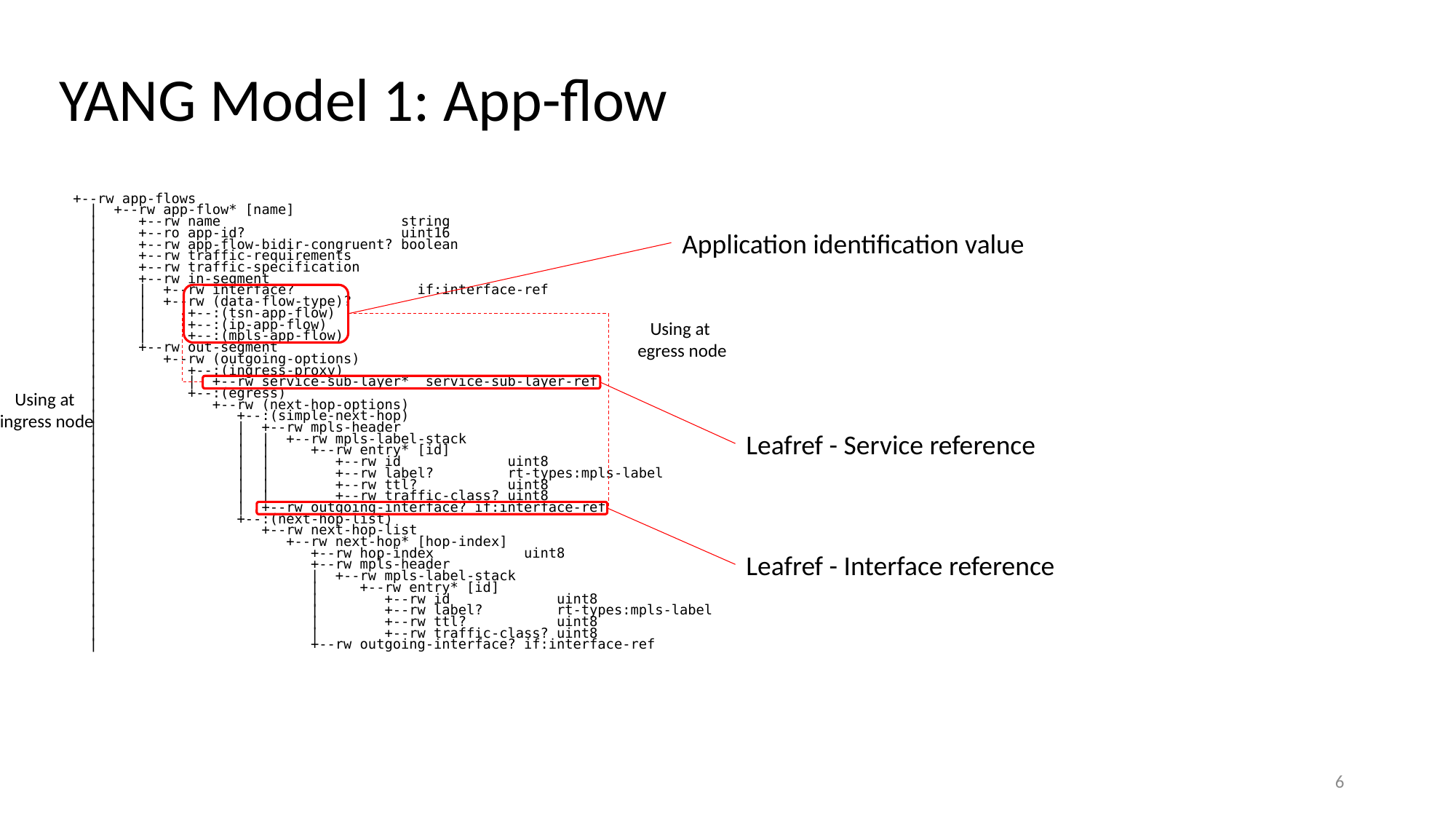

# YANG Model 1: App-flow
+--rw app-flows
  |  +--rw app-flow* [name]
  |     +--rw name                      string
  |     +--ro app-id?                   uint16
  |     +--rw app-flow-bidir-congruent? boolean
  |     +--rw traffic-requirements
  |     +--rw traffic-specification
  |     +--rw in-segment
  |     |  +--rw interface?               if:interface-ref
  |     |  +--rw (data-flow-type)?
  |     |     +--:(tsn-app-flow)
  |     |     +--:(ip-app-flow)
  |     |     +--:(mpls-app-flow)
  |     +--rw out-segment
  |        +--rw (outgoing-options)
  |           +--:(ingress-proxy)
  |           |  +--rw service-sub-layer*  service-sub-layer-ref
  |           +--:(egress)
  |              +--rw (next-hop-options)
  |                 +--:(simple-next-hop)
  |                 |  +--rw mpls-header
  |                 |  |  +--rw mpls-label-stack
  |                 |  |     +--rw entry* [id]
  |                 |  |        +--rw id             uint8
  |                 |  |        +--rw label?         rt-types:mpls-label
  |                 |  |        +--rw ttl?           uint8
  |                 |  |        +--rw traffic-class? uint8
  |                 |  +--rw outgoing-interface? if:interface-ref
  |                 +--:(next-hop-list)
  |                    +--rw next-hop-list
  |                       +--rw next-hop* [hop-index]
  |                          +--rw hop-index           uint8
  |                          +--rw mpls-header
  |                          |  +--rw mpls-label-stack
  |                          |     +--rw entry* [id]
  |                          |        +--rw id             uint8
  |                          |        +--rw label?         rt-types:mpls-label
  |                          |        +--rw ttl?           uint8
  |                          |        +--rw traffic-class? uint8
  |                          +--rw outgoing-interface? if:interface-ref
Application identification value

Using at
egress node

Using at
ingress node
Leafref - Service reference

Leafref - Interface reference
6